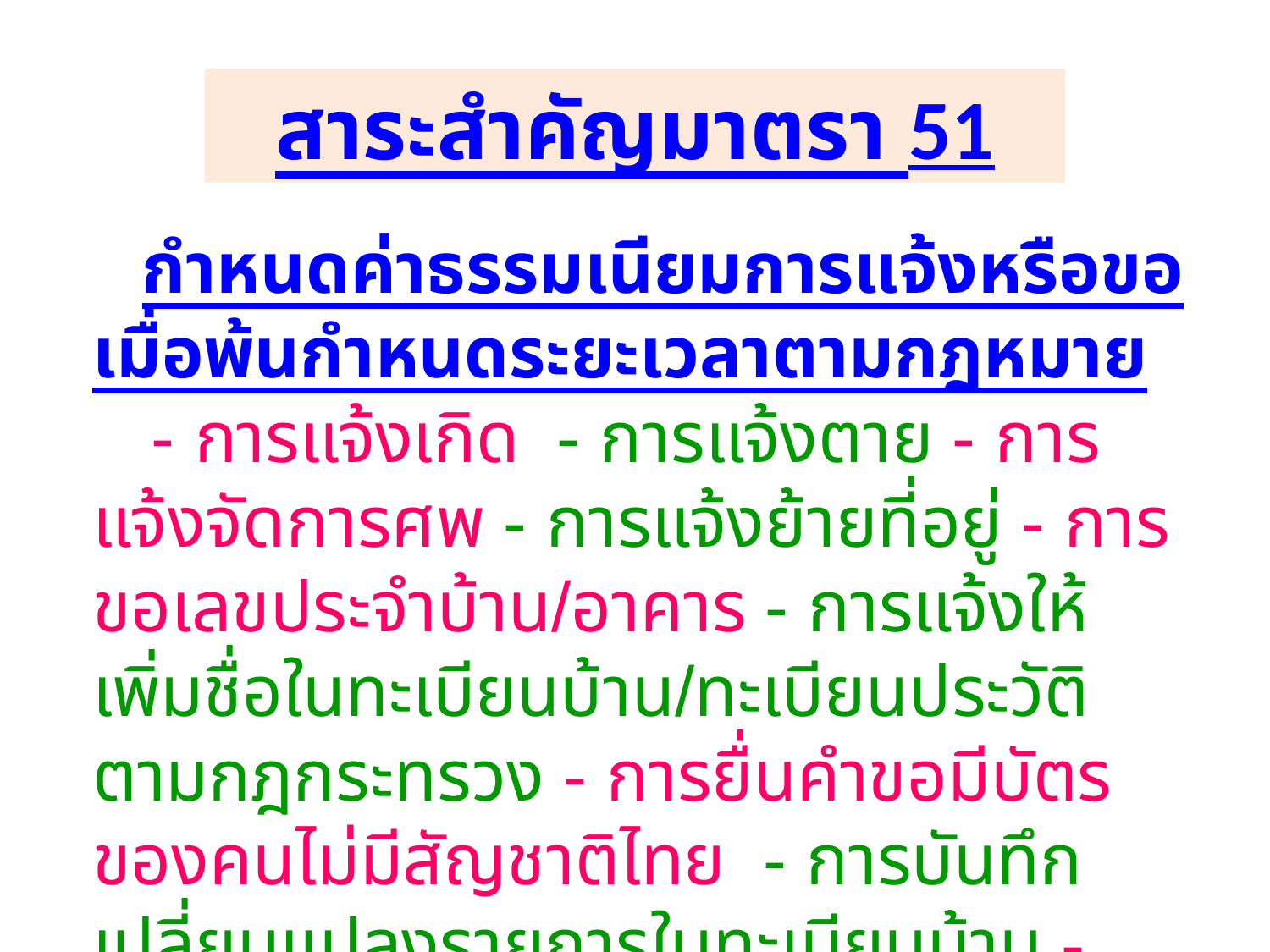

สาระสำคัญมาตรา 51
   กำหนดค่าธรรมเนียมการแจ้งหรือขอ เมื่อพ้นกำหนดระยะเวลาตามกฎหมาย
   - การแจ้งเกิด  - การแจ้งตาย - การแจ้งจัดการศพ - การแจ้งย้ายที่อยู่ - การขอเลขประจำบ้าน/อาคาร - การแจ้งให้เพิ่มชื่อในทะเบียนบ้าน/ทะเบียนประวัติตามกฎกระทรวง - การยื่นคำขอมีบัตรของคนไม่มีสัญชาติไทย  - การบันทึกเปลี่ยนแปลงรายการในทะเบียนบ้าน - การแจ้งรื้อบ้าน - การแจ้งย้ายบ้านที่เคลื่อนย้ายได้